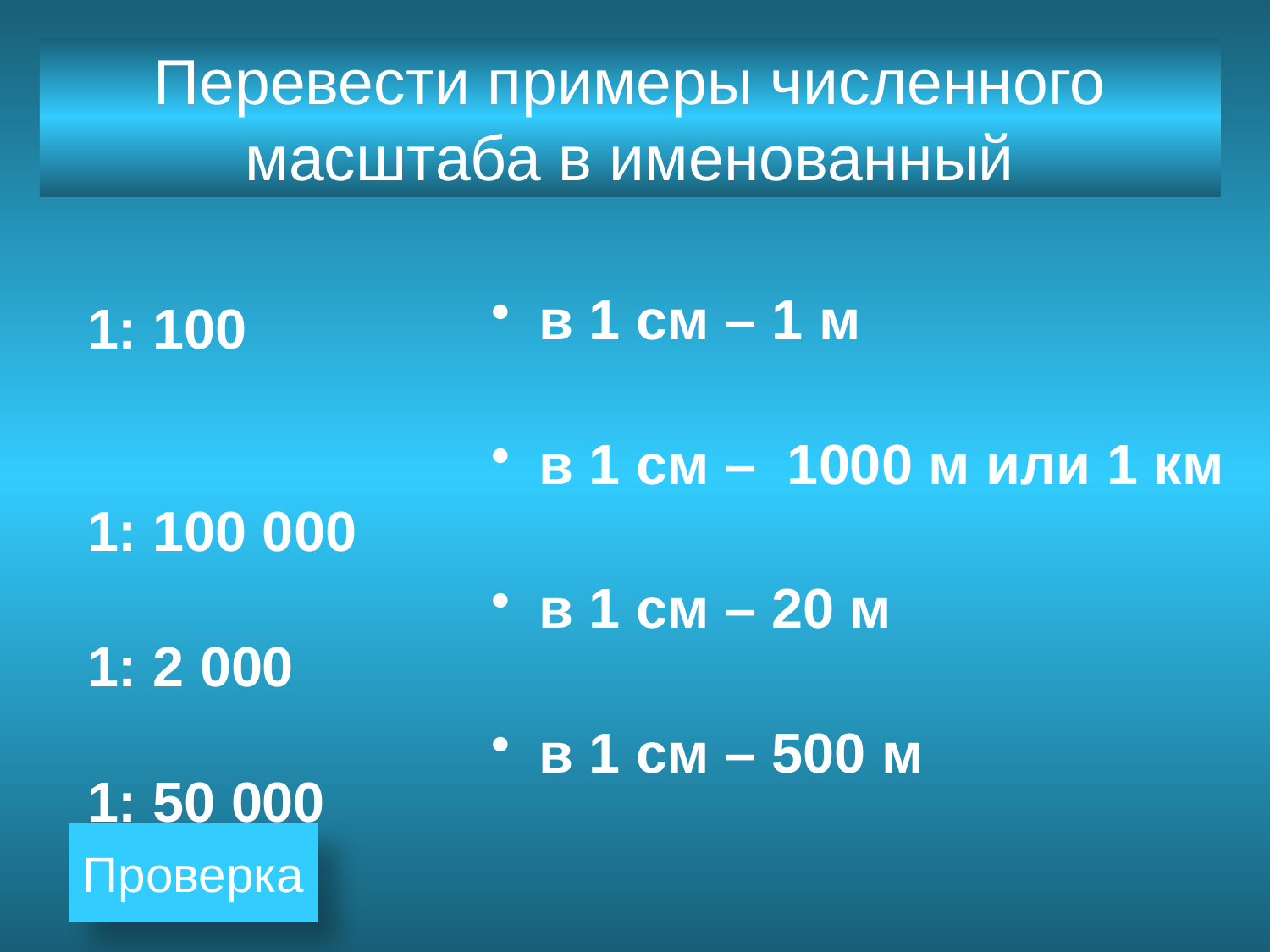

# Перевести примеры численного масштаба в именованный

в 1 см – 1 м

в 1 см –  1000 м или 1 км

в 1 см – 20 м

в 1 см – 500 м

1: 100

1: 100 000

1: 2 000

1: 50 000
Проверка